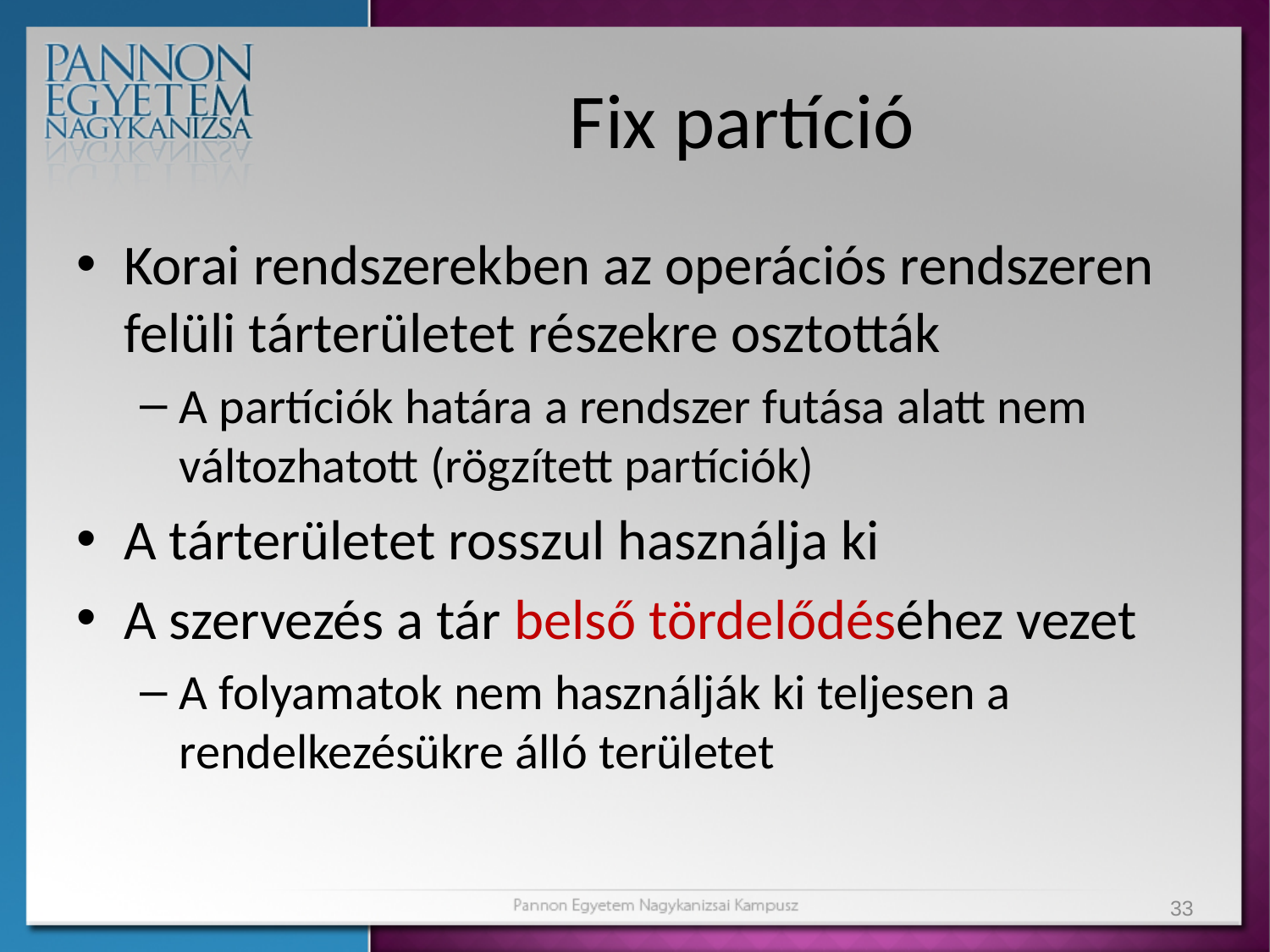

# Fix partíció
Korai rendszerekben az operációs rendszeren felüli tárterületet részekre osztották
A partíciók határa a rendszer futása alatt nem változhatott (rögzített partíciók)
A tárterületet rosszul használja ki
A szervezés a tár belső tördelődéséhez vezet
A folyamatok nem használják ki teljesen a rendelkezésükre álló területet
33